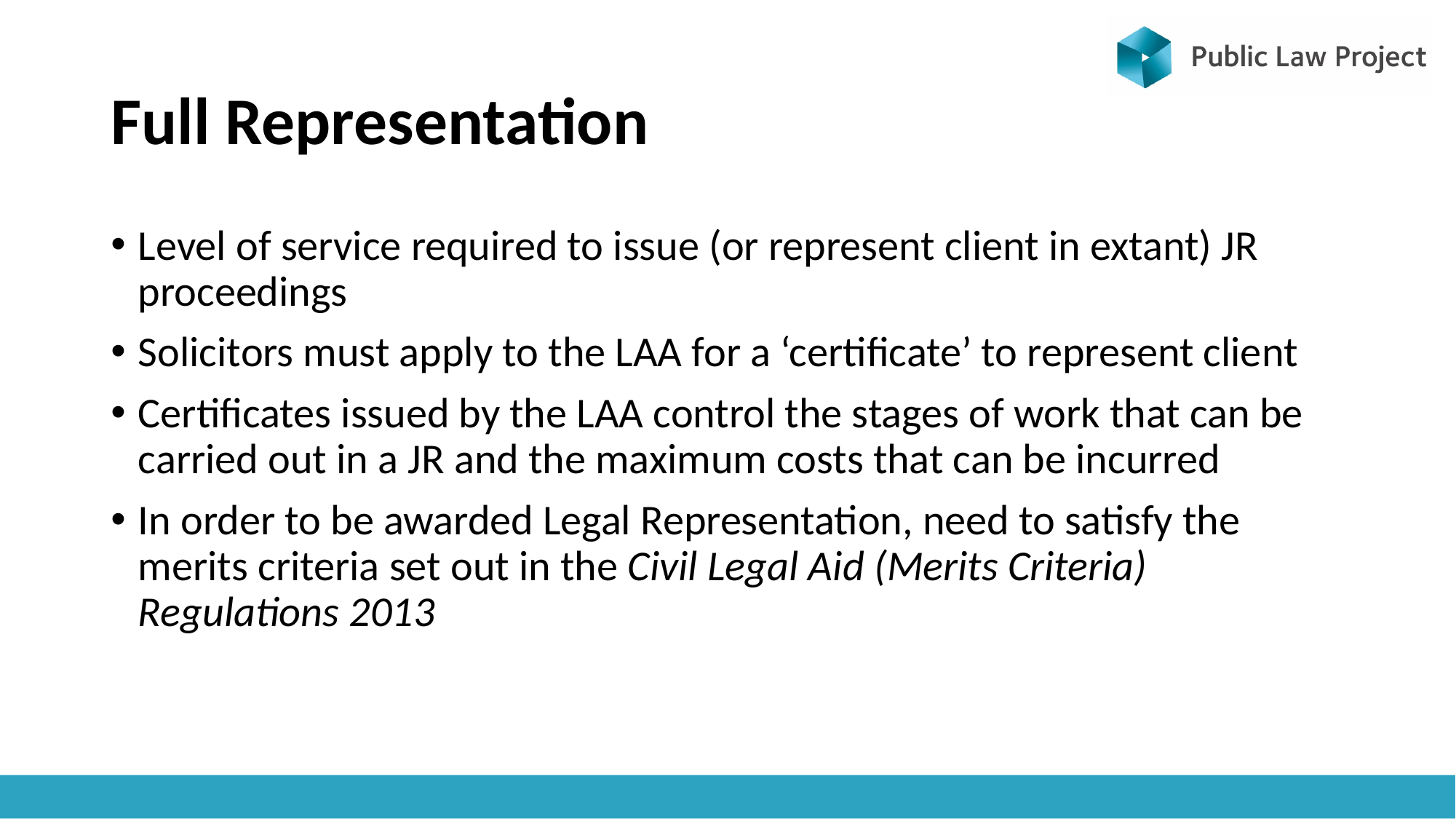

# Full Representation
Level of service required to issue (or represent client in extant) JR proceedings
Solicitors must apply to the LAA for a ‘certificate’ to represent client
Certificates issued by the LAA control the stages of work that can be carried out in a JR and the maximum costs that can be incurred
In order to be awarded Legal Representation, need to satisfy the merits criteria set out in the Civil Legal Aid (Merits Criteria) Regulations 2013